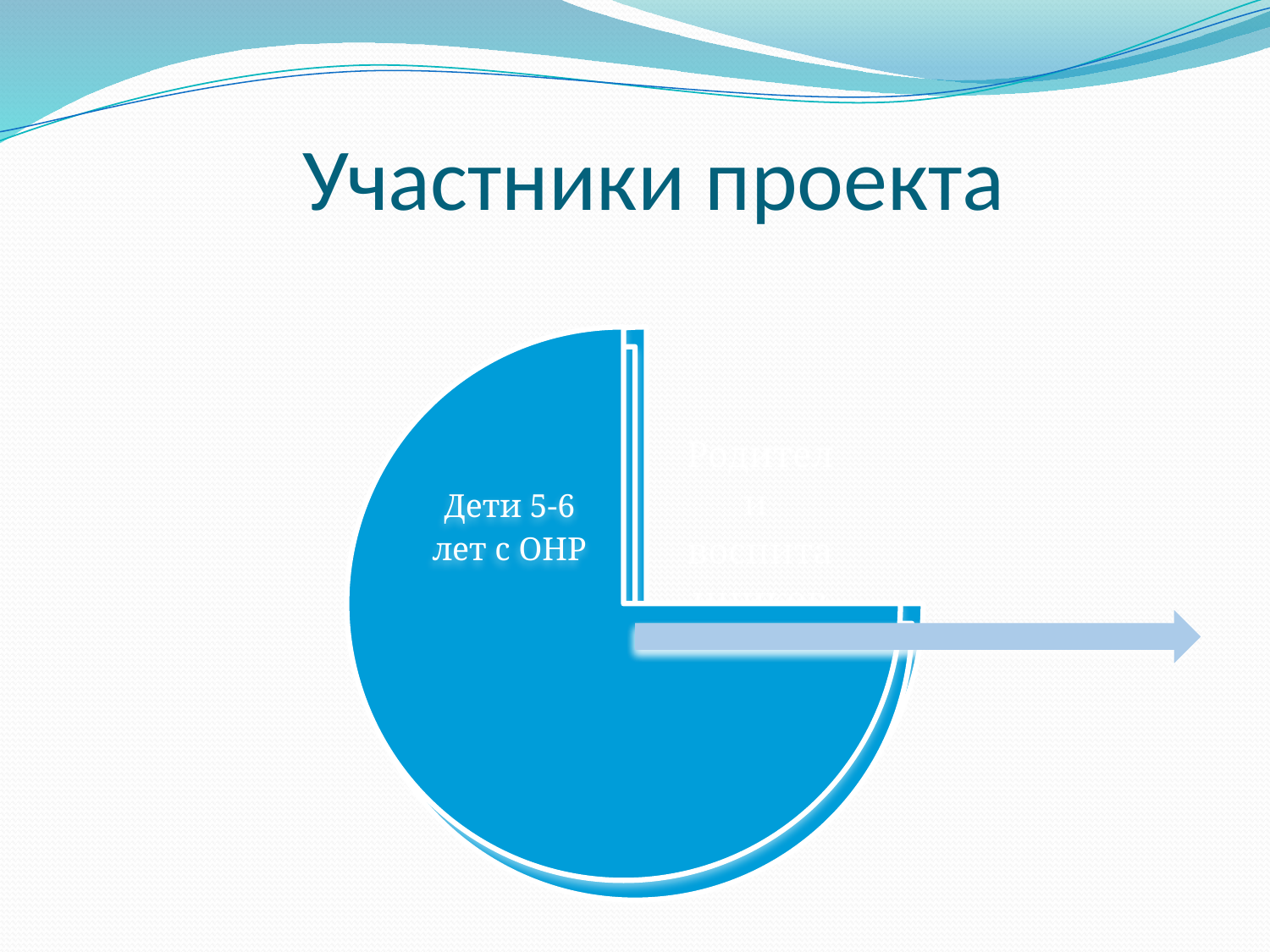

# Участники проекта
Родители  воспитанников
Педагоги
МАДОУ «Детский сад
 № 52»
Дети 5-6 лет с ОНР